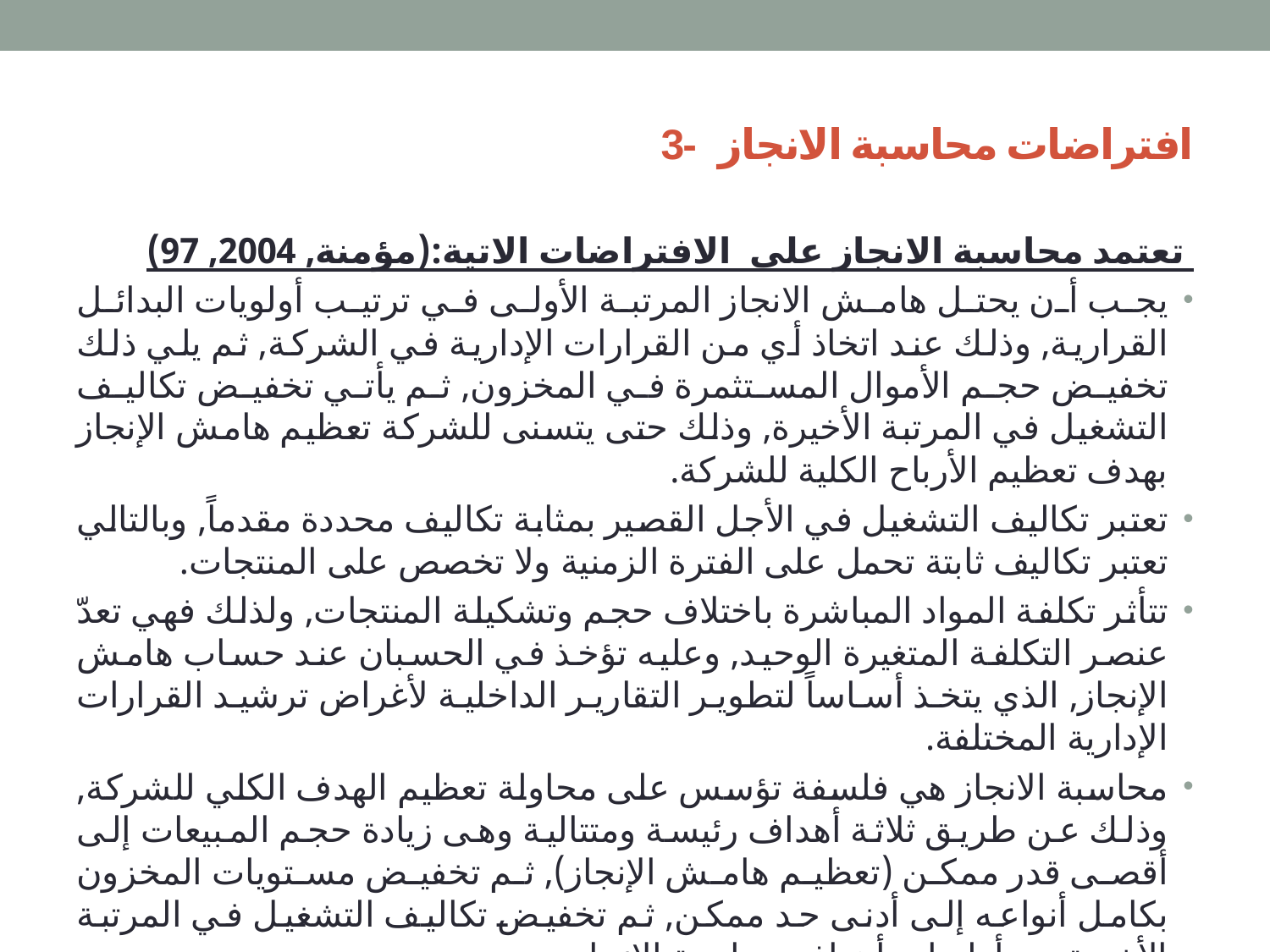

# 3-  افتراضات محاسبة الانجاز
 تعتمد محاسبة الانجاز على  الافتراضات الاتية:(مؤمنة, 2004, 97)
يجب أن يحتل هامش الانجاز المرتبة الأولى في ترتيب أولويات البدائل القرارية, وذلك عند اتخاذ أي من القرارات الإدارية في الشركة, ثم يلي ذلك تخفيض حجم الأموال المستثمرة في المخزون, ثم يأتي تخفيض تكاليف التشغيل في المرتبة الأخيرة, وذلك حتى يتسنى للشركة تعظيم هامش الإنجاز بهدف تعظيم الأرباح الكلية للشركة.
تعتبر تكاليف التشغيل في الأجل القصير بمثابة تكاليف محددة مقدماً, وبالتالي تعتبر تكاليف ثابتة تحمل على الفترة الزمنية ولا تخصص على المنتجات.
تتأثر تكلفة المواد المباشرة باختلاف حجم وتشكيلة المنتجات, ولذلك فهي تعدّ عنصر التكلفة المتغيرة الوحيد, وعليه تؤخذ في الحسبان عند حساب هامش الإنجاز, الذي يتخذ أساساً لتطوير التقارير الداخلية لأغراض ترشيد القرارات الإدارية المختلفة.
محاسبة الانجاز هي فلسفة تؤسس على محاولة تعظيم الهدف الكلي للشركة, وذلك عن طريق ثلاثة أهداف رئيسة ومتتالية وهى زيادة حجم المبيعات إلى أقصى قدر ممكن (تعظيم هامش الإنجاز), ثم تخفيض مستويات المخزون بكامل أنواعه إلى أدنى حد ممكن, ثم تخفيض تكاليف التشغيل في المرتبة الأخيرة من أولويات أهداف محاسبة الانجاز.